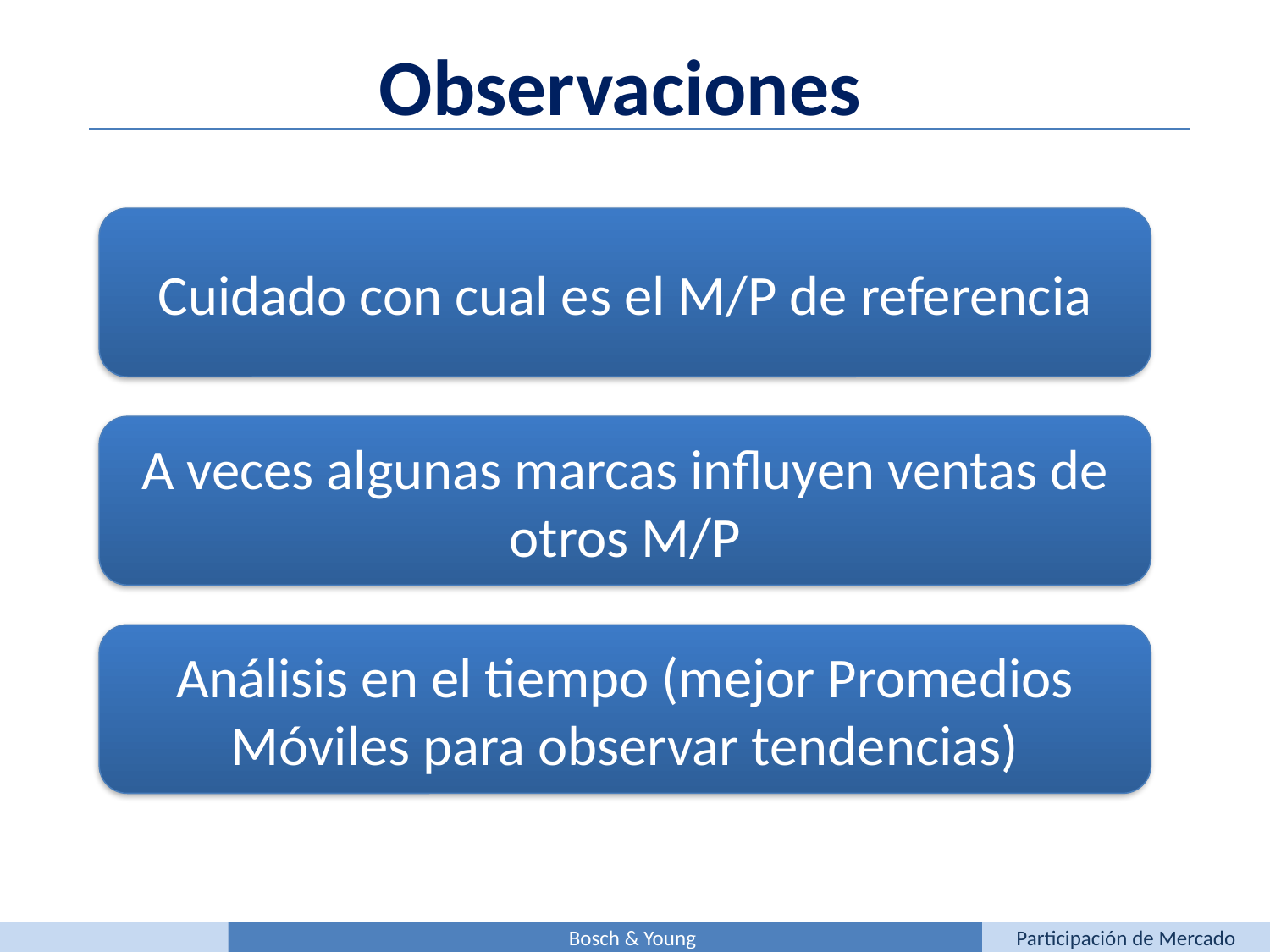

Observaciones
Cuidado con cual es el M/P de referencia
A veces algunas marcas influyen ventas de otros M/P
Análisis en el tiempo (mejor Promedios Móviles para observar tendencias)

Bosch & Young
Participación de Mercado